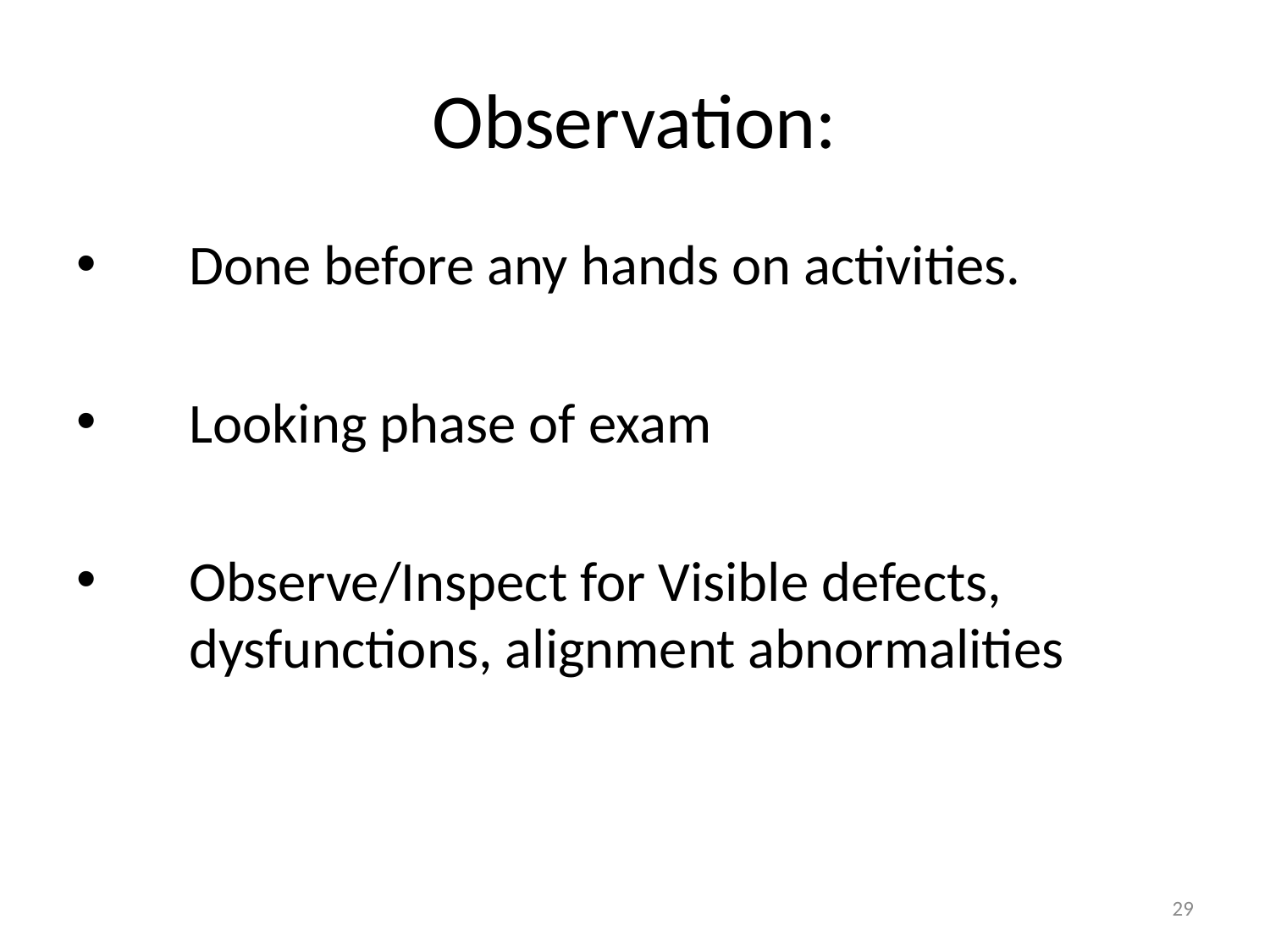

# Observation:
Done before any hands on activities.

Looking phase of exam

Observe/Inspect for Visible defects, dysfunctions, alignment abnormalities
29